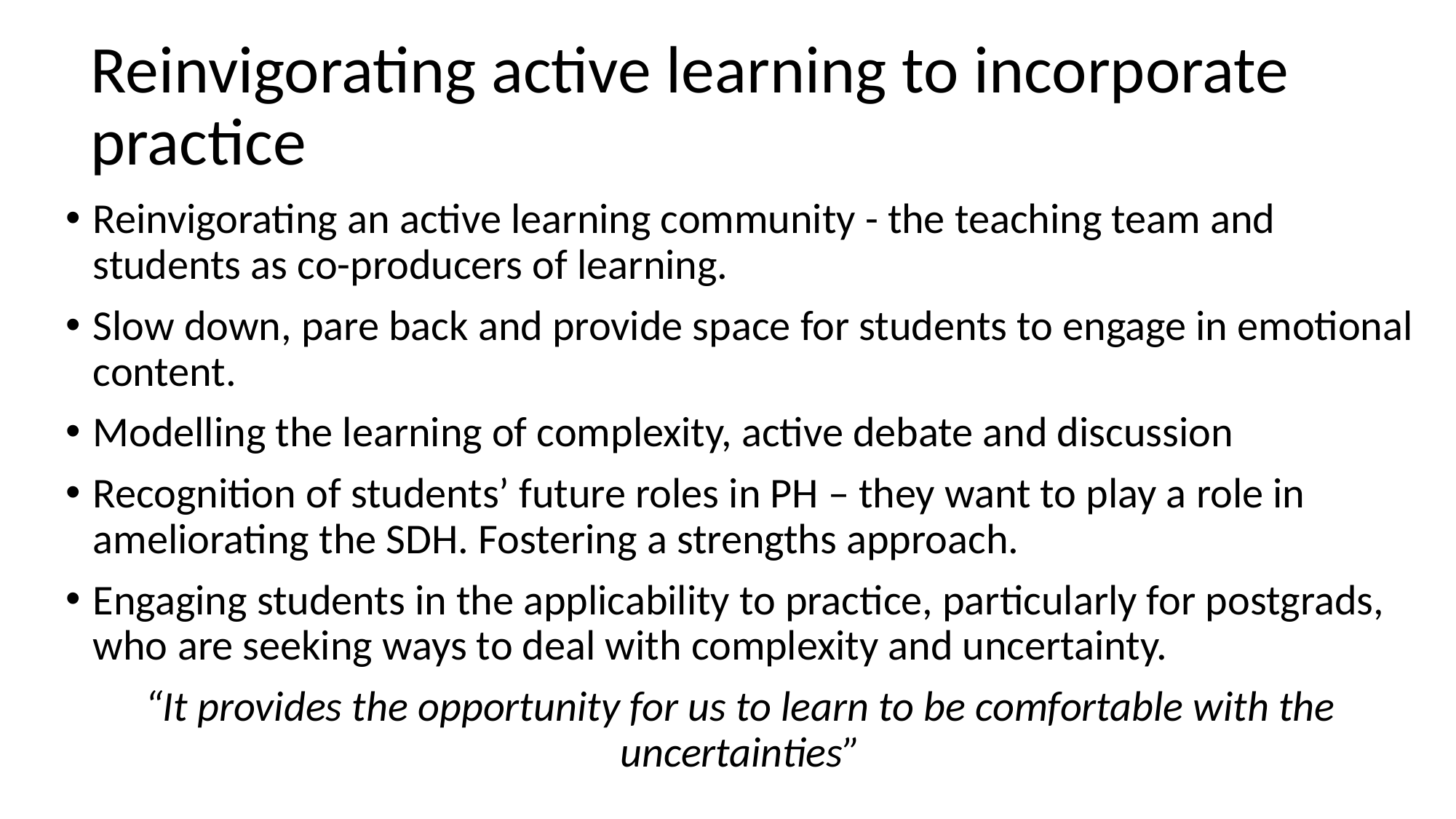

# Reinvigorating active learning to incorporate practice
Reinvigorating an active learning community - the teaching team and students as co-producers of learning.
Slow down, pare back and provide space for students to engage in emotional content.
Modelling the learning of complexity, active debate and discussion
Recognition of students’ future roles in PH – they want to play a role in ameliorating the SDH. Fostering a strengths approach.
Engaging students in the applicability to practice, particularly for postgrads, who are seeking ways to deal with complexity and uncertainty.
“It provides the opportunity for us to learn to be comfortable with the uncertainties”